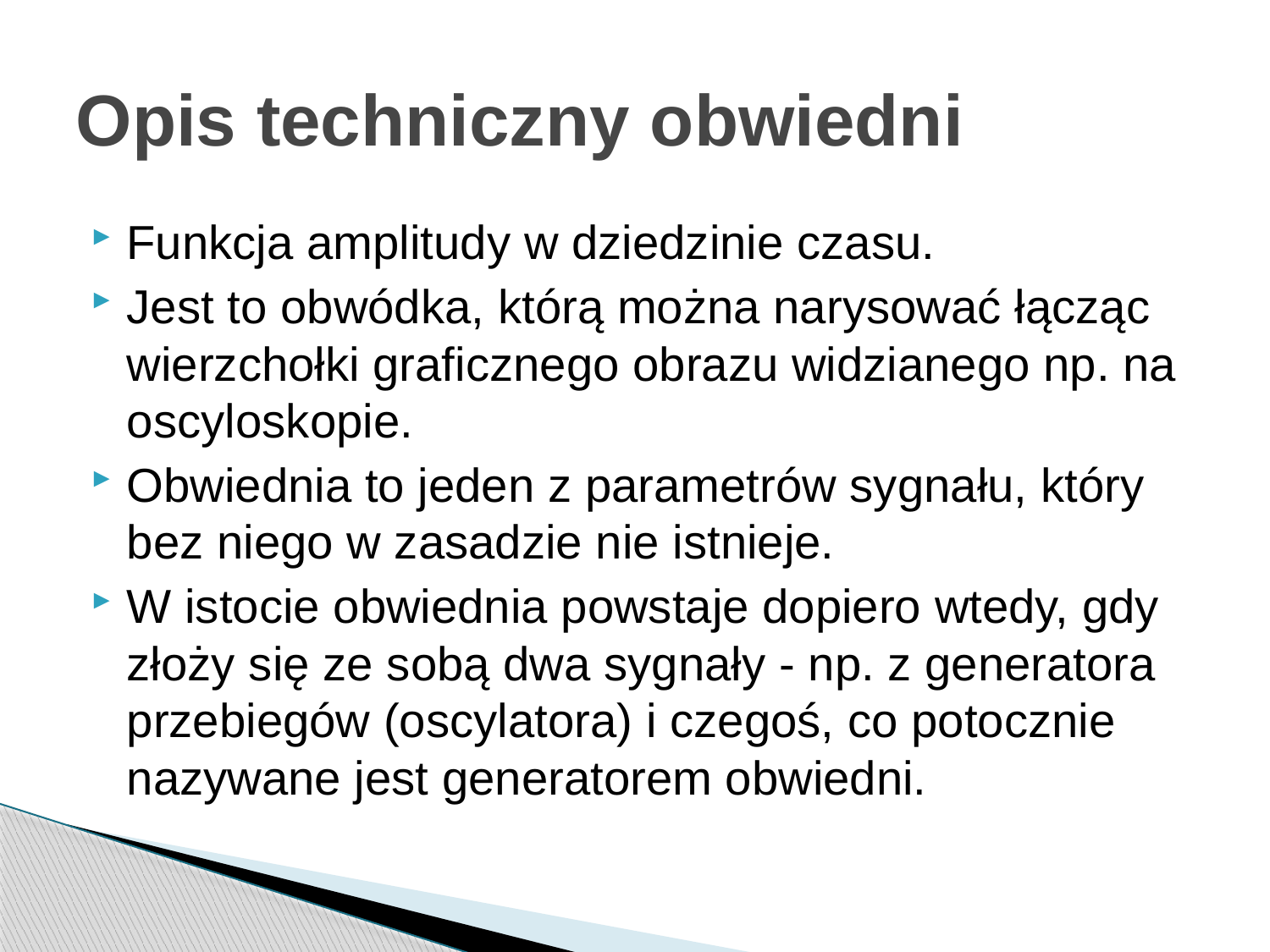

# Opis techniczny obwiedni
Funkcja amplitudy w dziedzinie czasu.
Jest to obwódka, którą można narysować łącząc wierzchołki graficznego obrazu widzianego np. na oscyloskopie.
Obwiednia to jeden z parametrów sygnału, który bez niego w zasadzie nie istnieje.
W istocie obwiednia powstaje dopiero wtedy, gdy złoży się ze sobą dwa sygnały - np. z generatora przebiegów (oscylatora) i czegoś, co potocznie nazywane jest generatorem obwiedni.